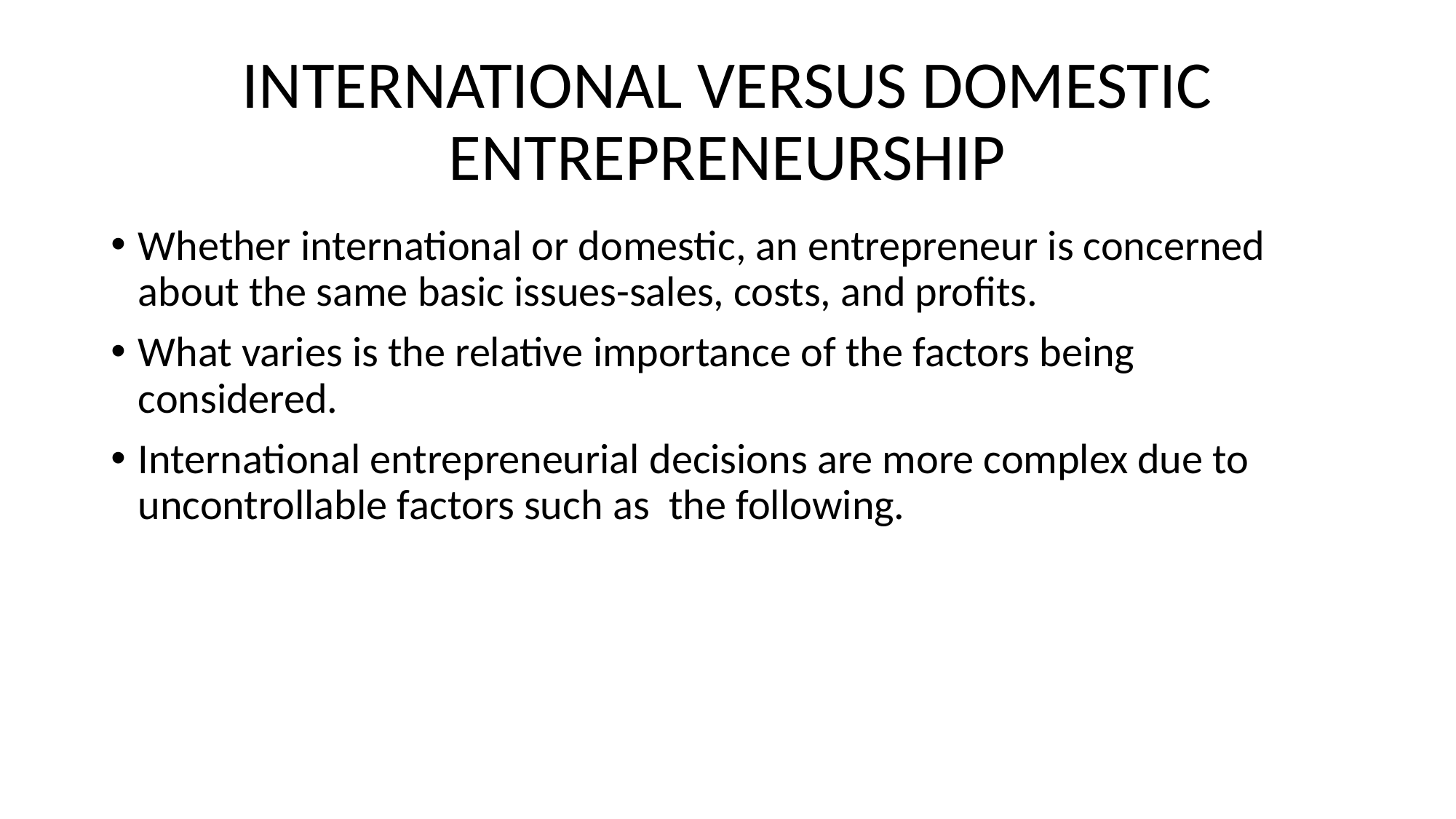

# INTERNATIONAL VERSUS DOMESTIC ENTREPRENEURSHIP
Whether international or domestic, an entrepreneur is concerned about the same basic issues-sales, costs, and profits.
What varies is the relative importance of the factors being considered.
International entrepreneurial decisions are more complex due to uncontrollable factors such as  the following.